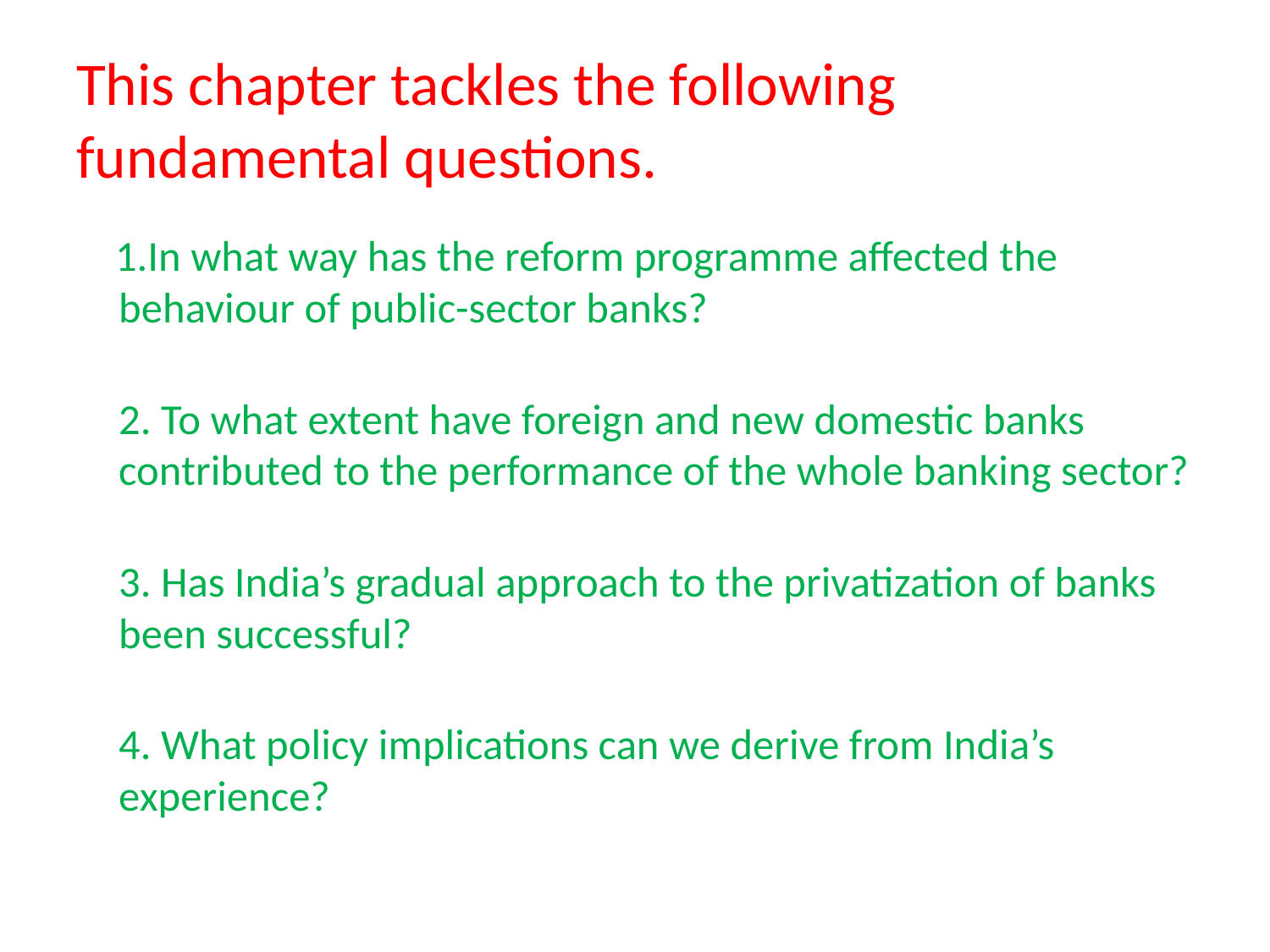

# This chapter tackles the following fundamental questions.
    1.In what way has the reform programme affected the behaviour of public-sector banks?
2. To what extent have foreign and new domestic banks contributed to the performance of the whole banking sector?
3. Has India’s gradual approach to the privatization of banks been successful?
4. What policy implications can we derive from India’s experience?